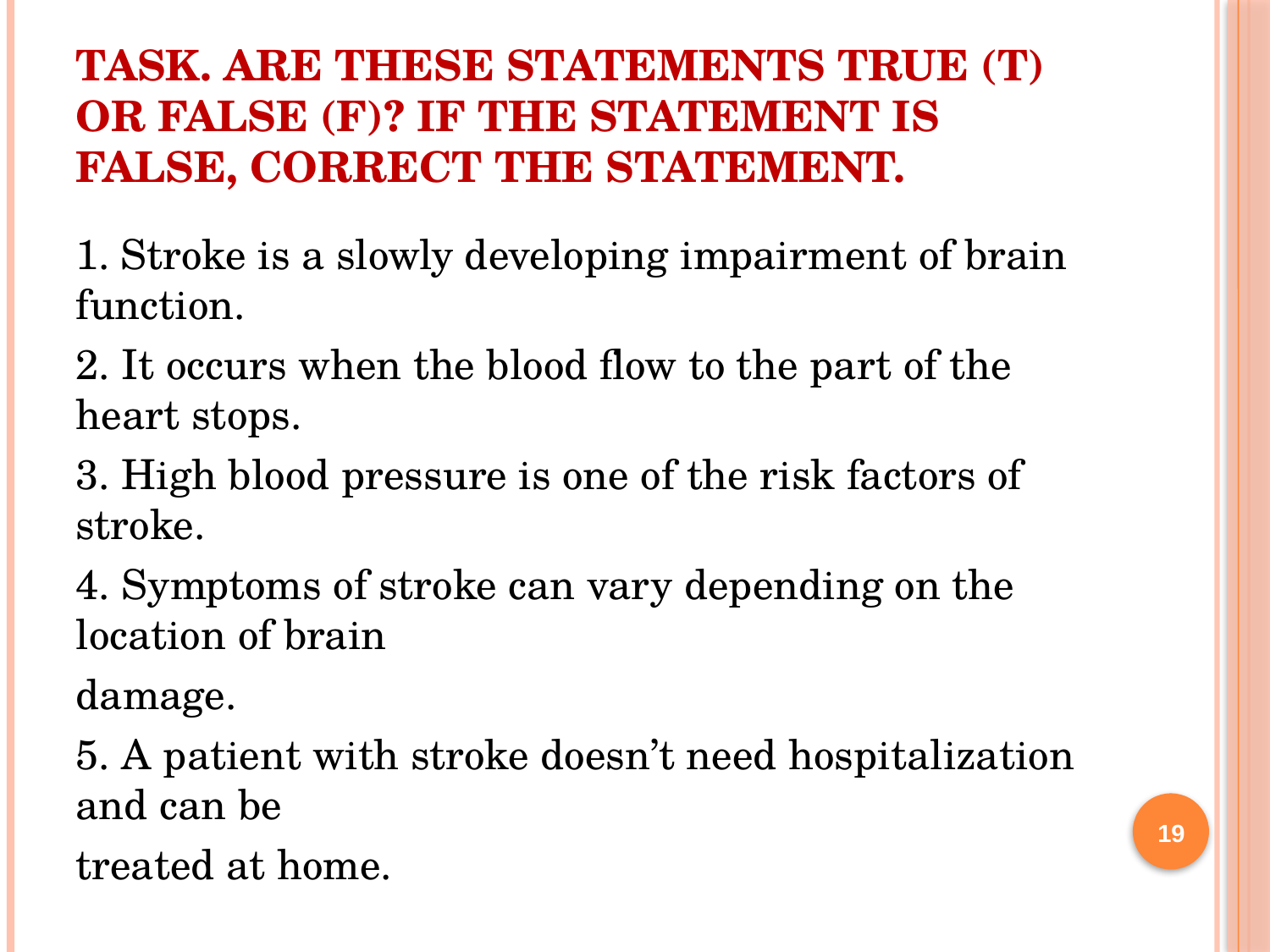

# Task. Are these statements true (T) or false (F)? If the statement is false, correct the statement.
1. Stroke is a slowly developing impairment of brain function.
2. It occurs when the blood flow to the part of the heart stops.
3. High blood pressure is one of the risk factors of stroke.
4. Symptoms of stroke can vary depending on the location of brain
damage.
5. A patient with stroke doesn’t need hospitalization and can be
treated at home.
19